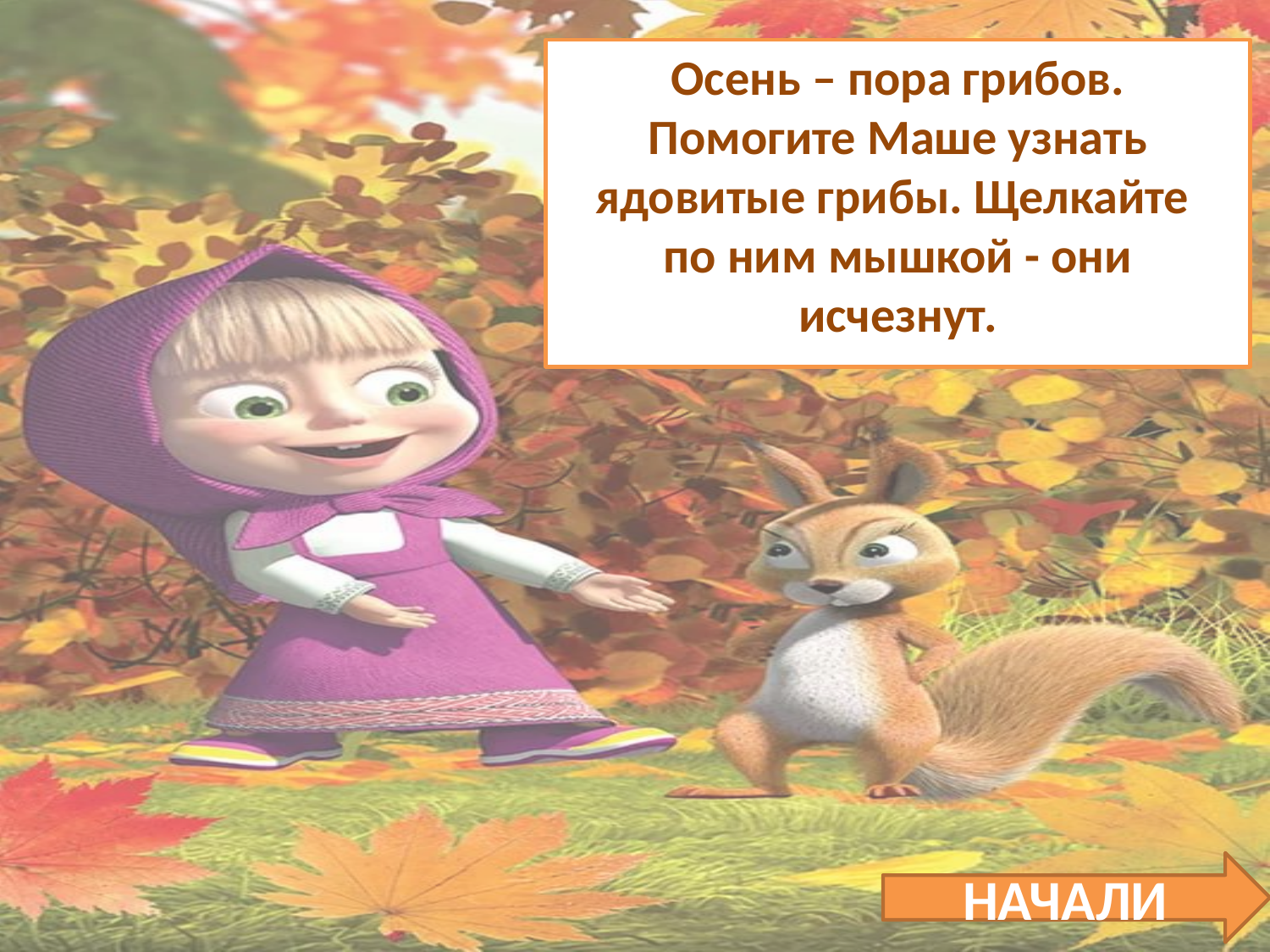

Осень – пора грибов.
Помогите Маше узнать ядовитые грибы. Щелкайте  по ним мышкой - они исчезнут.

НАЧАЛИ